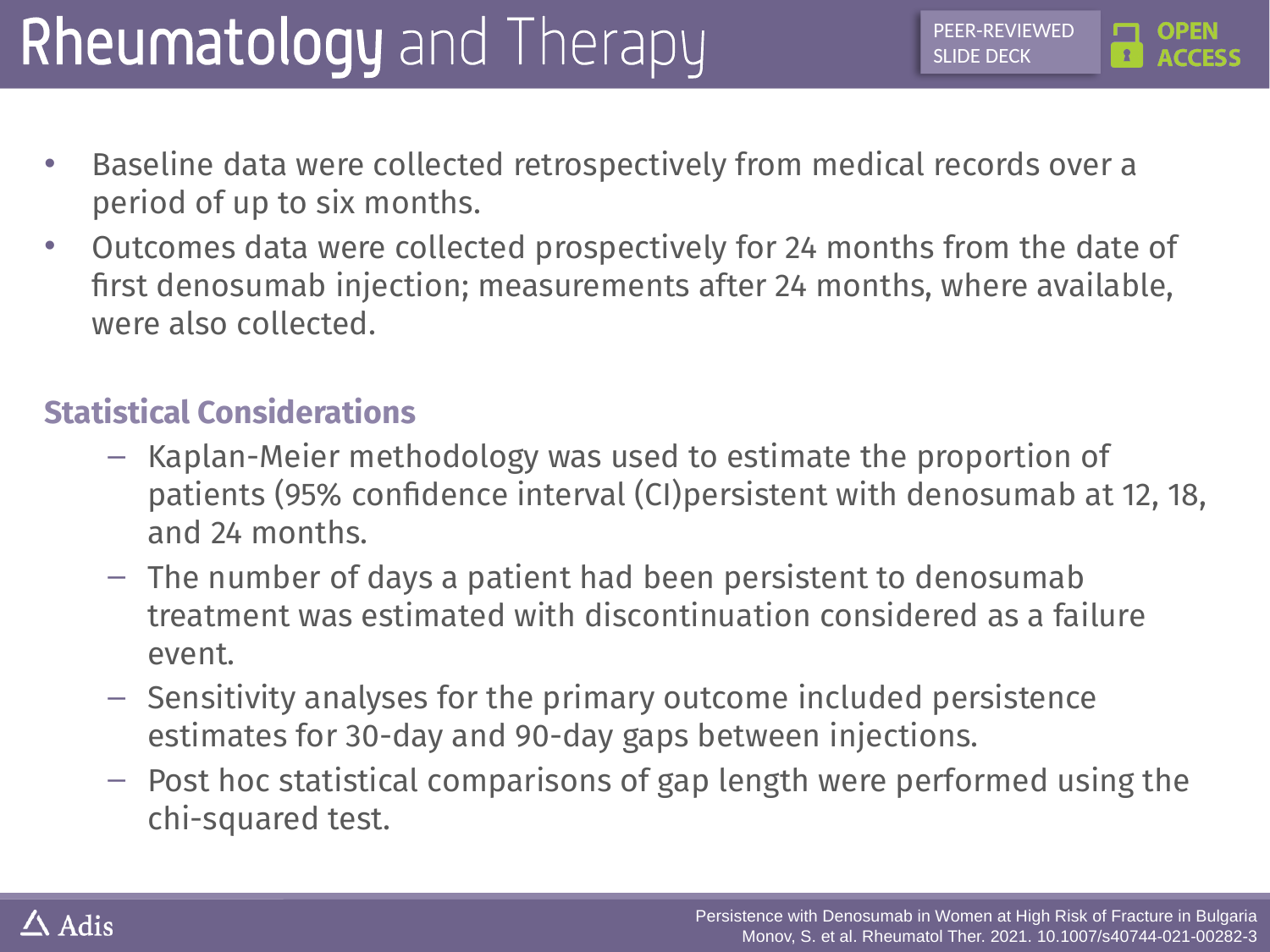

PEER-REVIEWED SLIDE DECK
Baseline data were collected retrospectively from medical records over a period of up to six months.
Outcomes data were collected prospectively for 24 months from the date of first denosumab injection; measurements after 24 months, where available, were also collected.

Statistical Considerations
Kaplan-Meier methodology was used to estimate the proportion of patients (95% confidence interval (CI)persistent with denosumab at 12, 18, and 24 months.
The number of days a patient had been persistent to denosumab treatment was estimated with discontinuation considered as a failure event.
Sensitivity analyses for the primary outcome included persistence estimates for 30-day and 90-day gaps between injections.
Post hoc statistical comparisons of gap length were performed using the chi-squared test.

Persistence with Denosumab in Women at High Risk of Fracture in Bulgaria
Monov, S. et al. Rheumatol Ther. 2021. 10.1007/s40744-021-00282-3